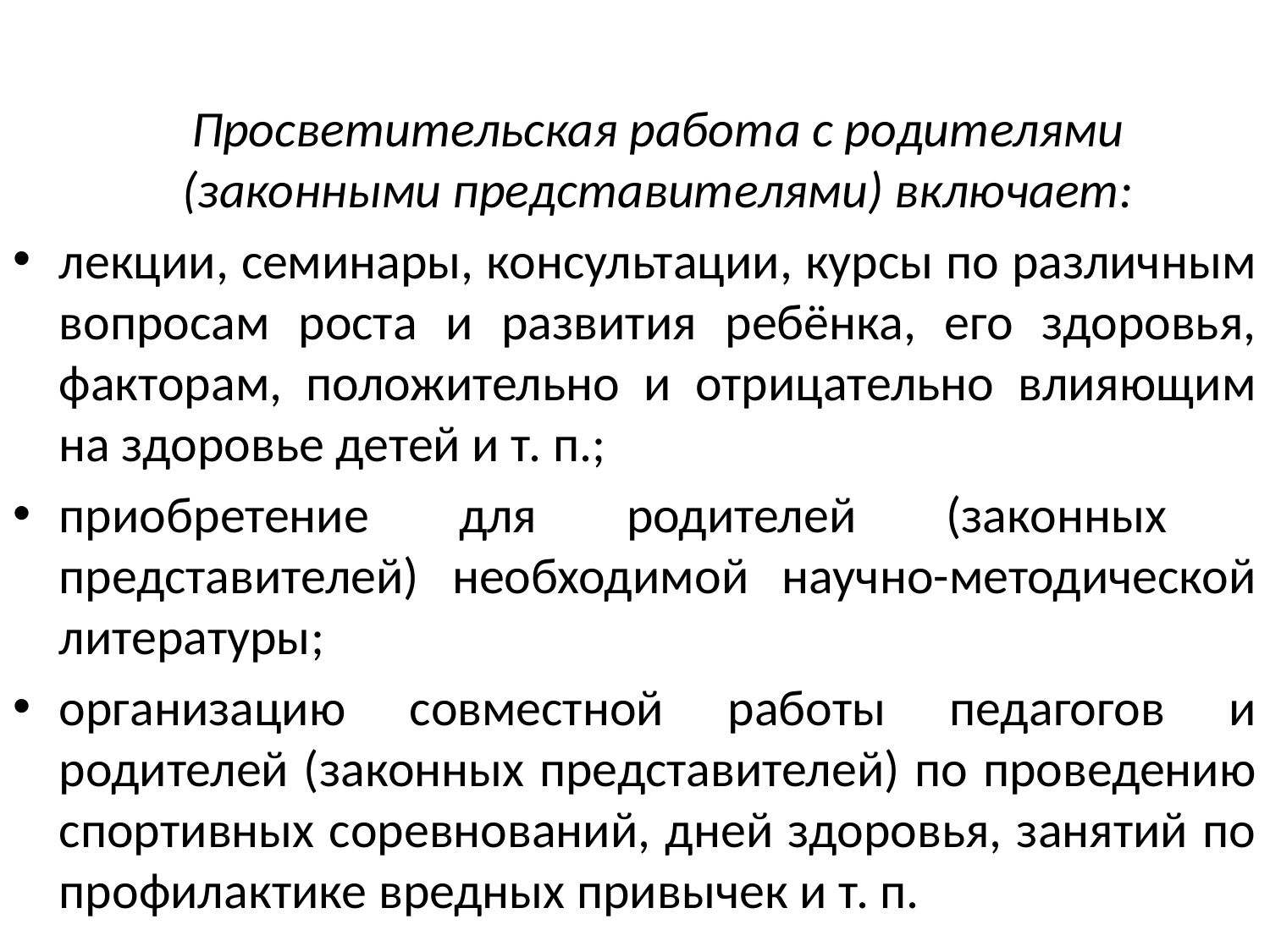

#
    Просветительская работа с родителями (законными представителями) включает:
лекции, семинары, консультации, курсы по различным вопросам роста и развития ребёнка, его здоровья, факторам, положительно и отрицательно влияющим на здоровье детей и т. п.;
приобретение для родителей (законных  представителей) необходимой научно-методической литературы;
организацию совместной работы педагогов и родителей (законных представителей) по проведению спортивных соревнований, дней здоровья, занятий по профилактике вредных привычек и т. п.